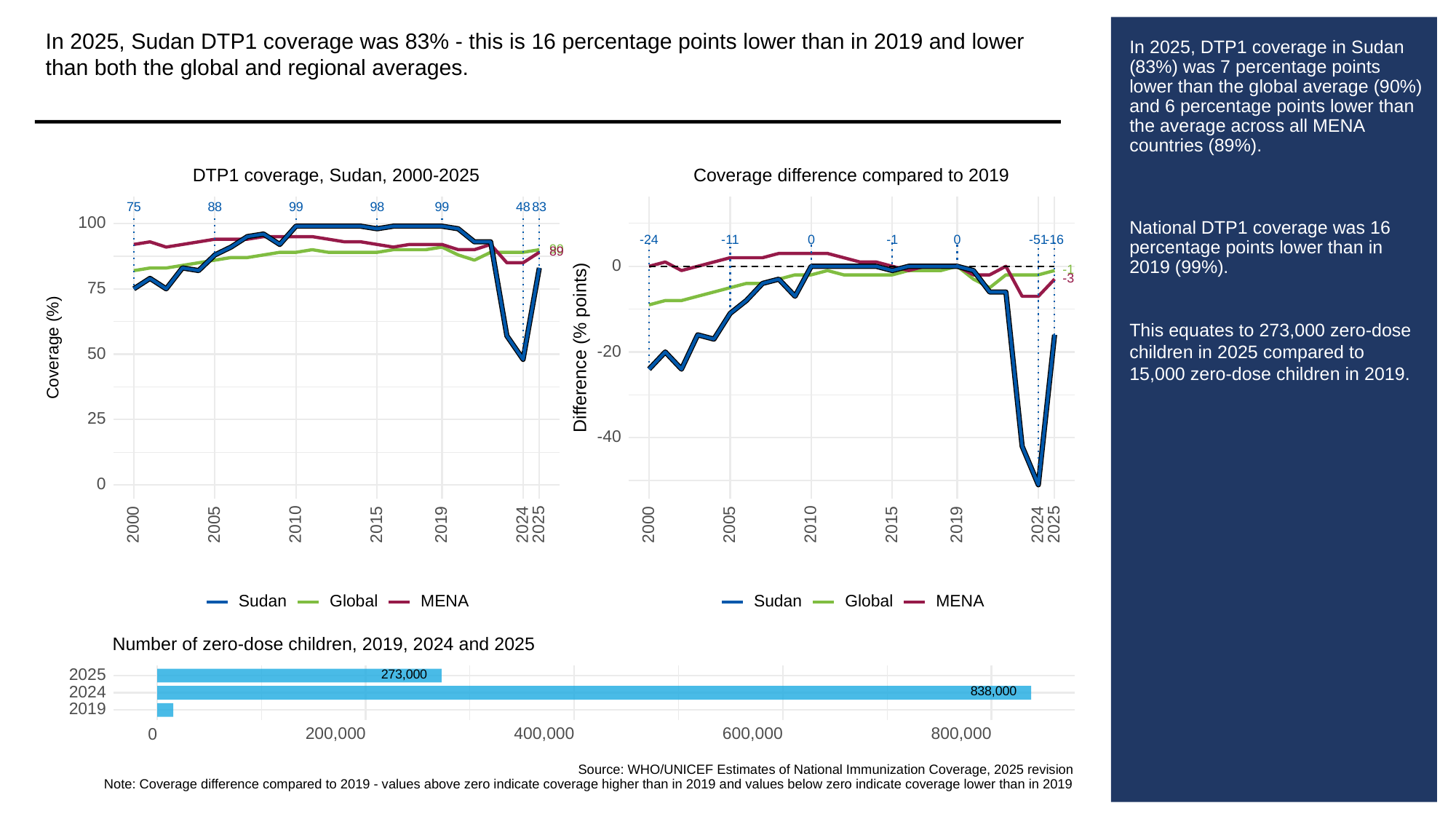

In 2025, Sudan DTP1 coverage was 83% - this is 16 percentage points lower than in 2019 and lower than both the global and regional averages.
# In 2025, DTP1 coverage in Sudan (83%) was 7 percentage points lower than the global average (90%) and 6 percentage points lower than the average across all MENA countries (89%).

National DTP1 coverage was 16 percentage points lower than in 2019 (99%).

This equates to 273,000 zero-dose children in 2025 compared to 15,000 zero-dose children in 2019.

DTP1 coverage, Sudan, 2000-2025
Coverage difference compared to 2019

83
88
99
98
99
48
75
100

0
0
-51
-16
-24
-11
-1

90

89

0
-1

-3
75

Difference (% points)
Coverage (%)
-20
50

25

-40

0

2000
2005
2010
2015
2019
2024
2025
2000
2005
2010
2015
2019
2024
2025
Sudan
Global
Sudan
Global
MENA
MENA

Number of zero-dose children, 2019, 2024 and 2025

273,000
2025

838,000
2024

2019

200,000
400,000
600,000
800,000
0
Source: WHO/UNICEF Estimates of National Immunization Coverage, 2025 revision
Note: Coverage difference compared to 2019 - values above zero indicate coverage higher than in 2019 and values below zero indicate coverage lower than in 2019